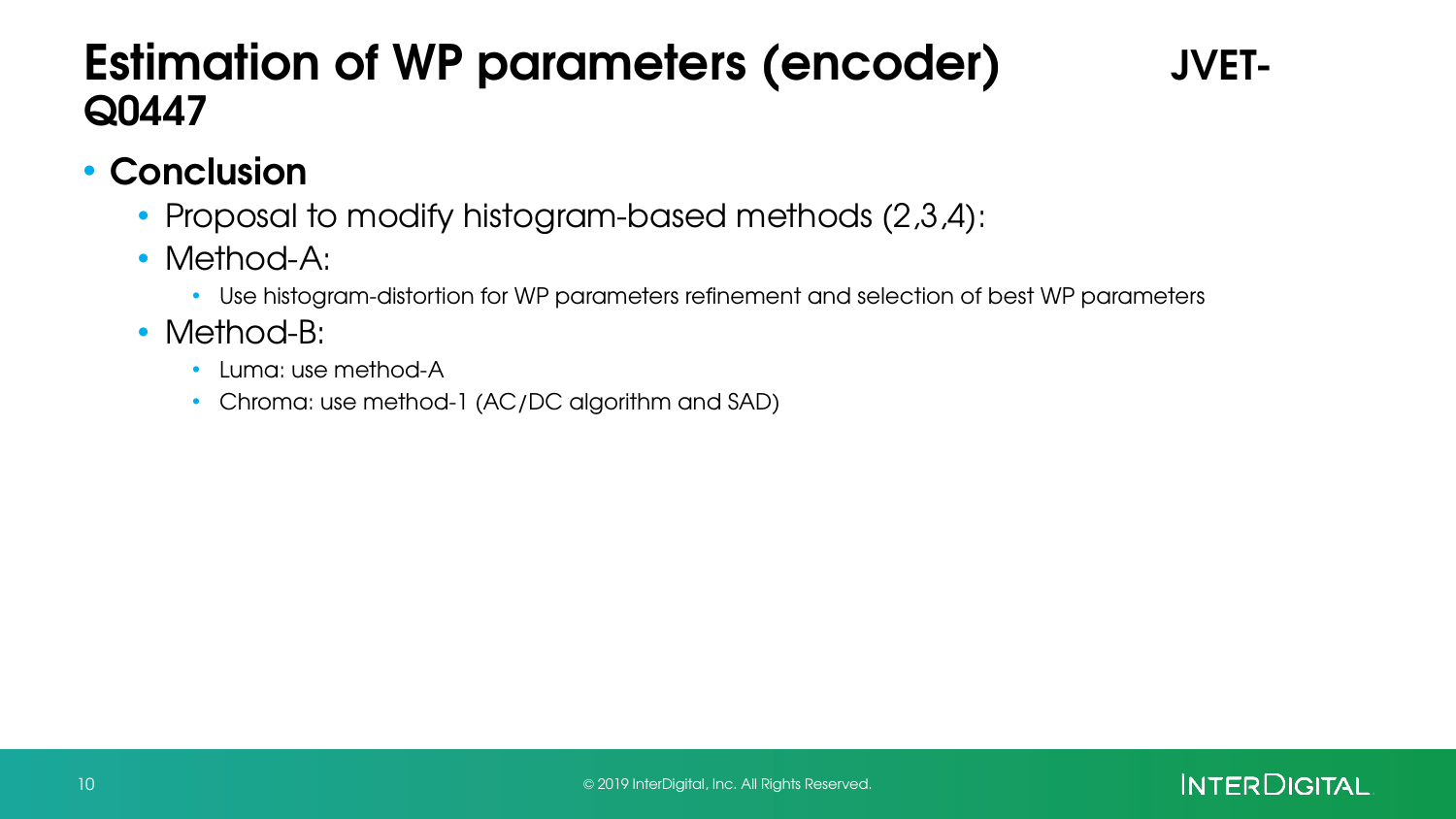

# Estimation of WP parameters (encoder)	     JVET-Q0447
Conclusion
Proposal to modify histogram-based methods (2,3,4):
Method-A:
Use histogram-distortion for WP parameters refinement and selection of best WP parameters
Method-B:
Luma: use method-A
Chroma: use method-1 (AC/DC algorithm and SAD)
10
© 2019 InterDigital, Inc. All Rights Reserved.